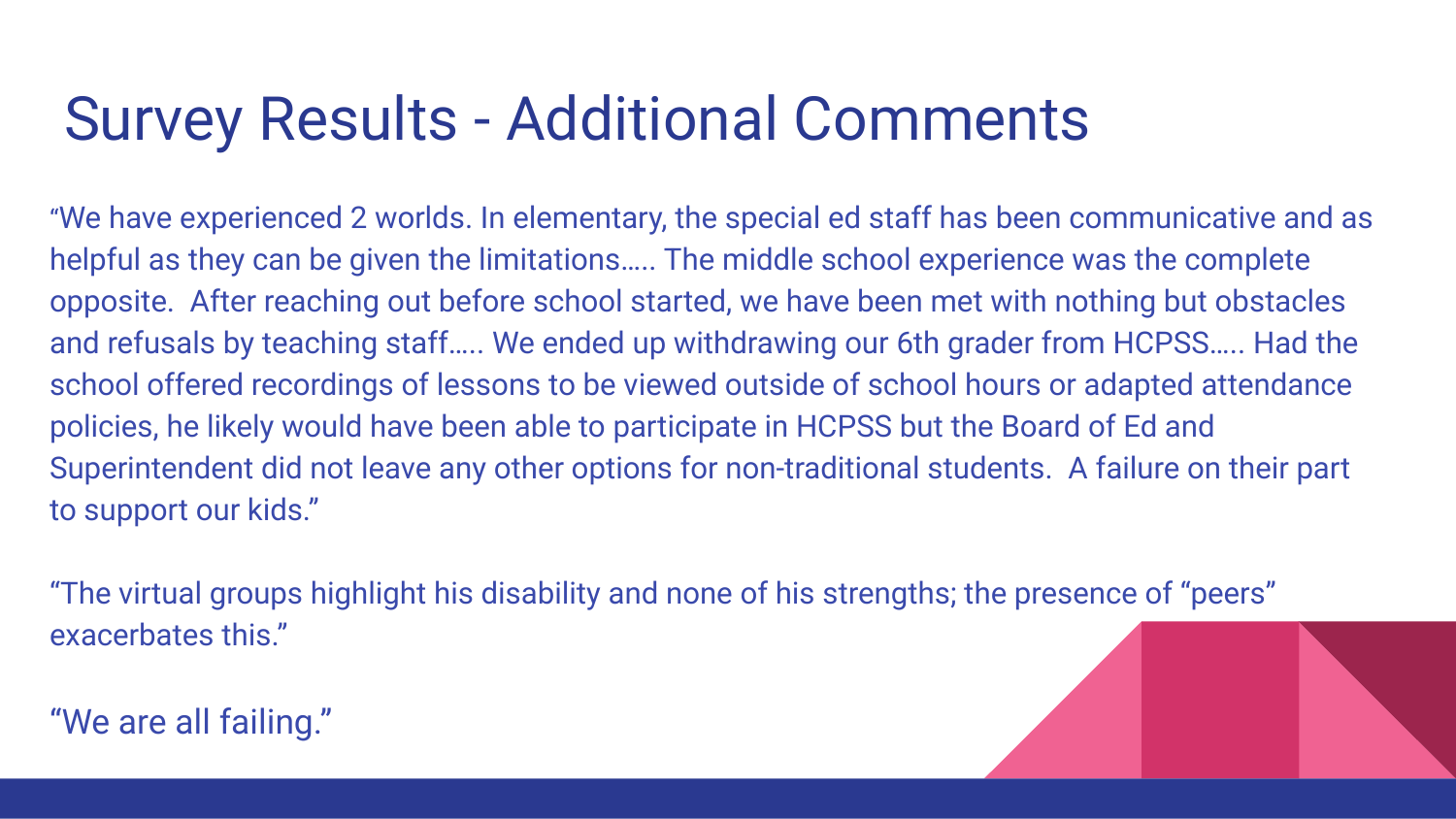

# Survey Results - Additional Comments
“We have experienced 2 worlds. In elementary, the special ed staff has been communicative and as helpful as they can be given the limitations….. The middle school experience was the complete opposite.  After reaching out before school started, we have been met with nothing but obstacles and refusals by teaching staff….. We ended up withdrawing our 6th grader from HCPSS….. Had the school offered recordings of lessons to be viewed outside of school hours or adapted attendance policies, he likely would have been able to participate in HCPSS but the Board of Ed and Superintendent did not leave any other options for non-traditional students.  A failure on their part to support our kids.”

“The virtual groups highlight his disability and none of his strengths; the presence of “peers” exacerbates this.”

“We are all failing.”